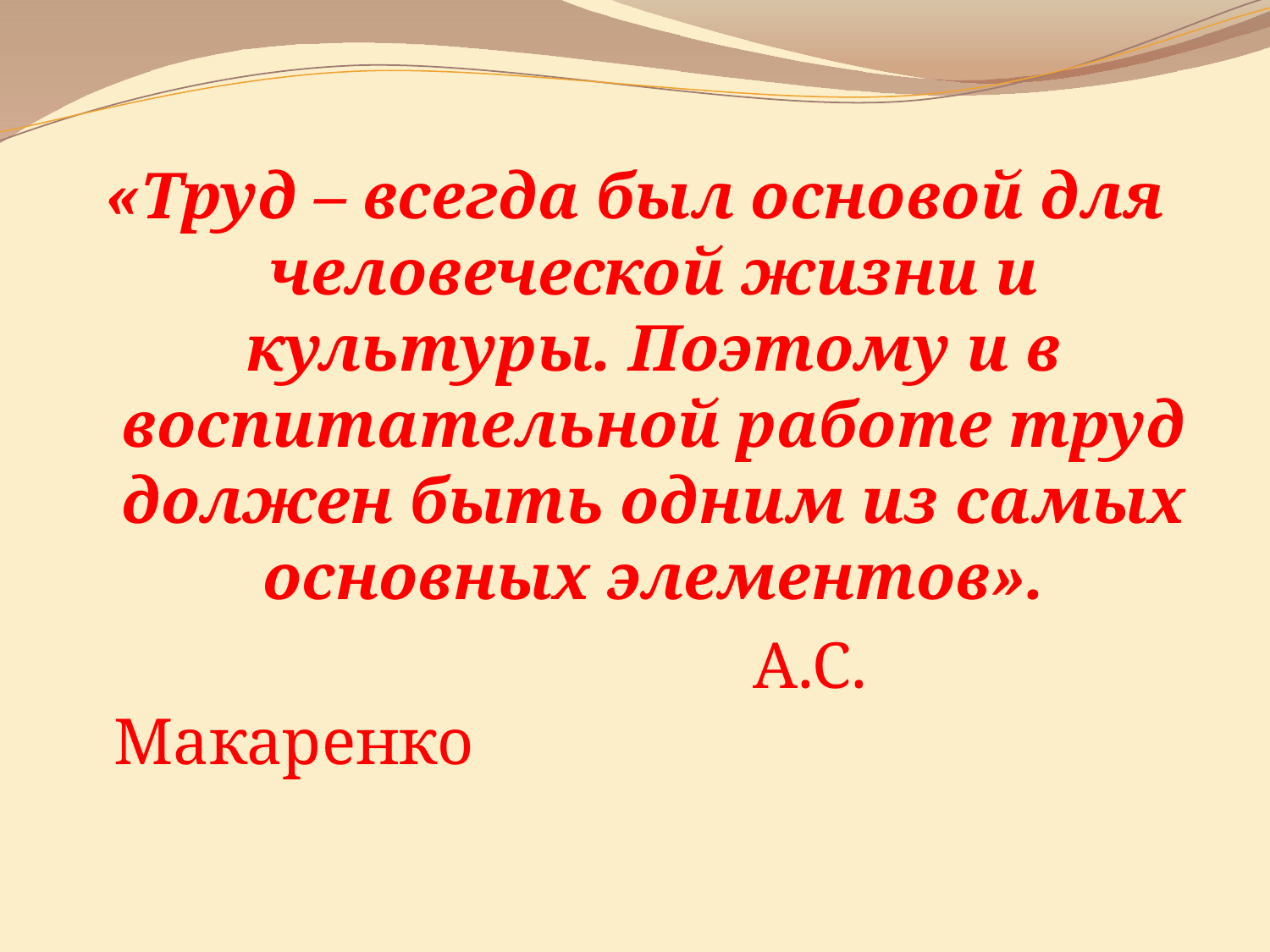

«Труд – всегда был основой для человеческой жизни и культуры. Поэтому и в воспитательной работе труд должен быть одним из самых основных элементов».
                                         А.С. Макаренко